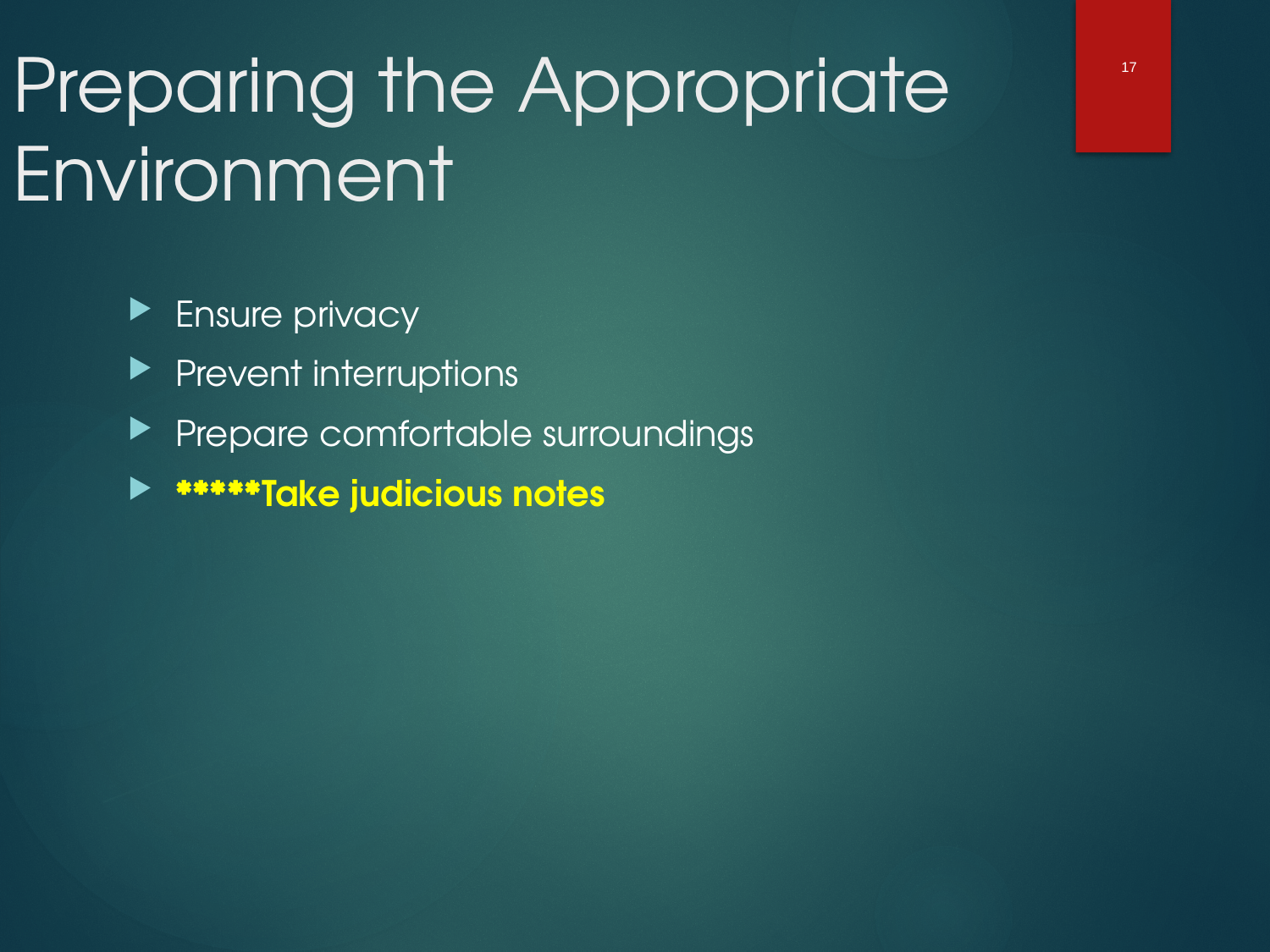

# Preparing the Appropriate Environment
 17

Ensure privacy
Prevent interruptions
Prepare comfortable surroundings
*****Take judicious notes